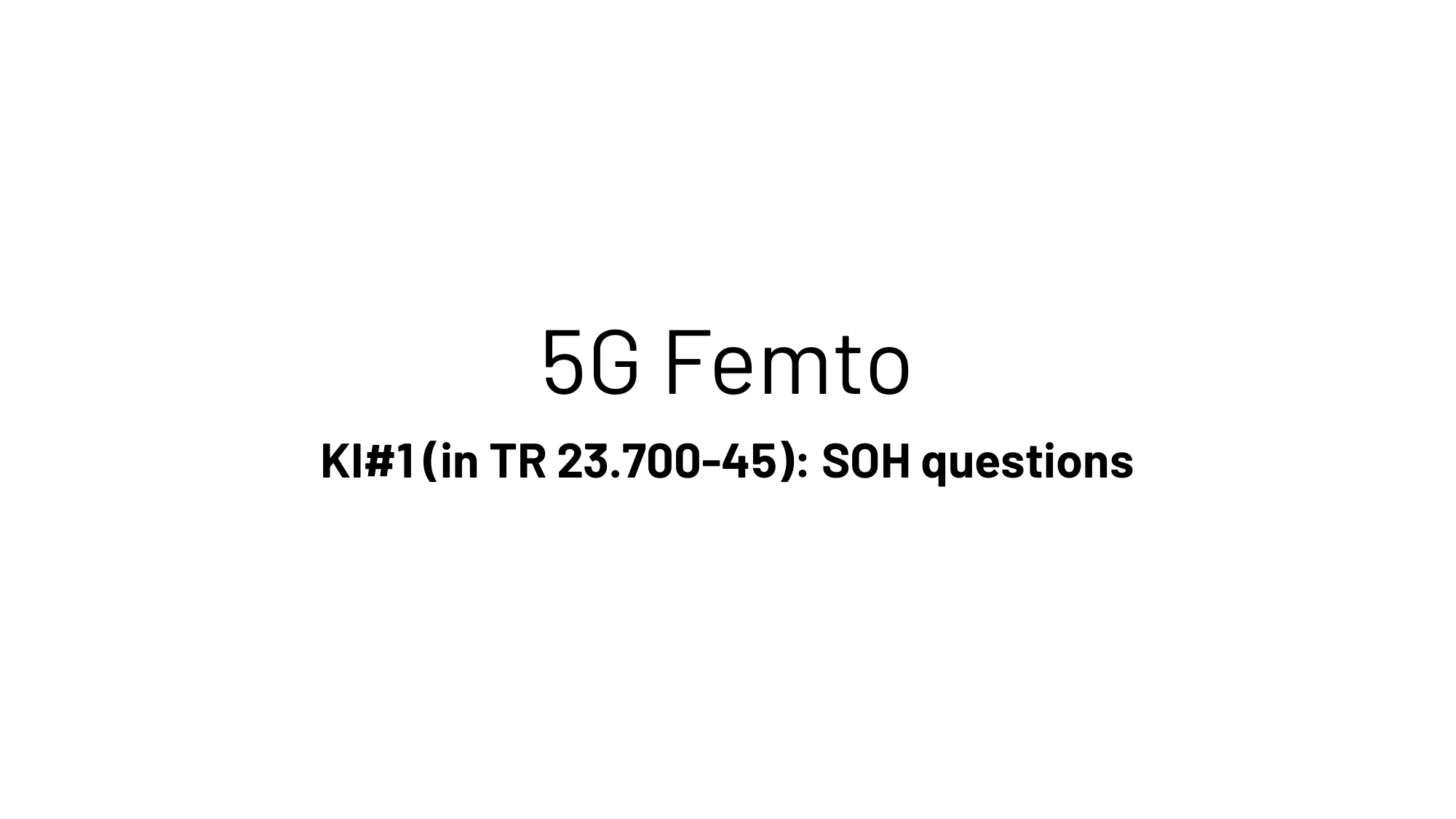

# 5G Femto
KI#1 (in TR 23.700-45): SOH questions